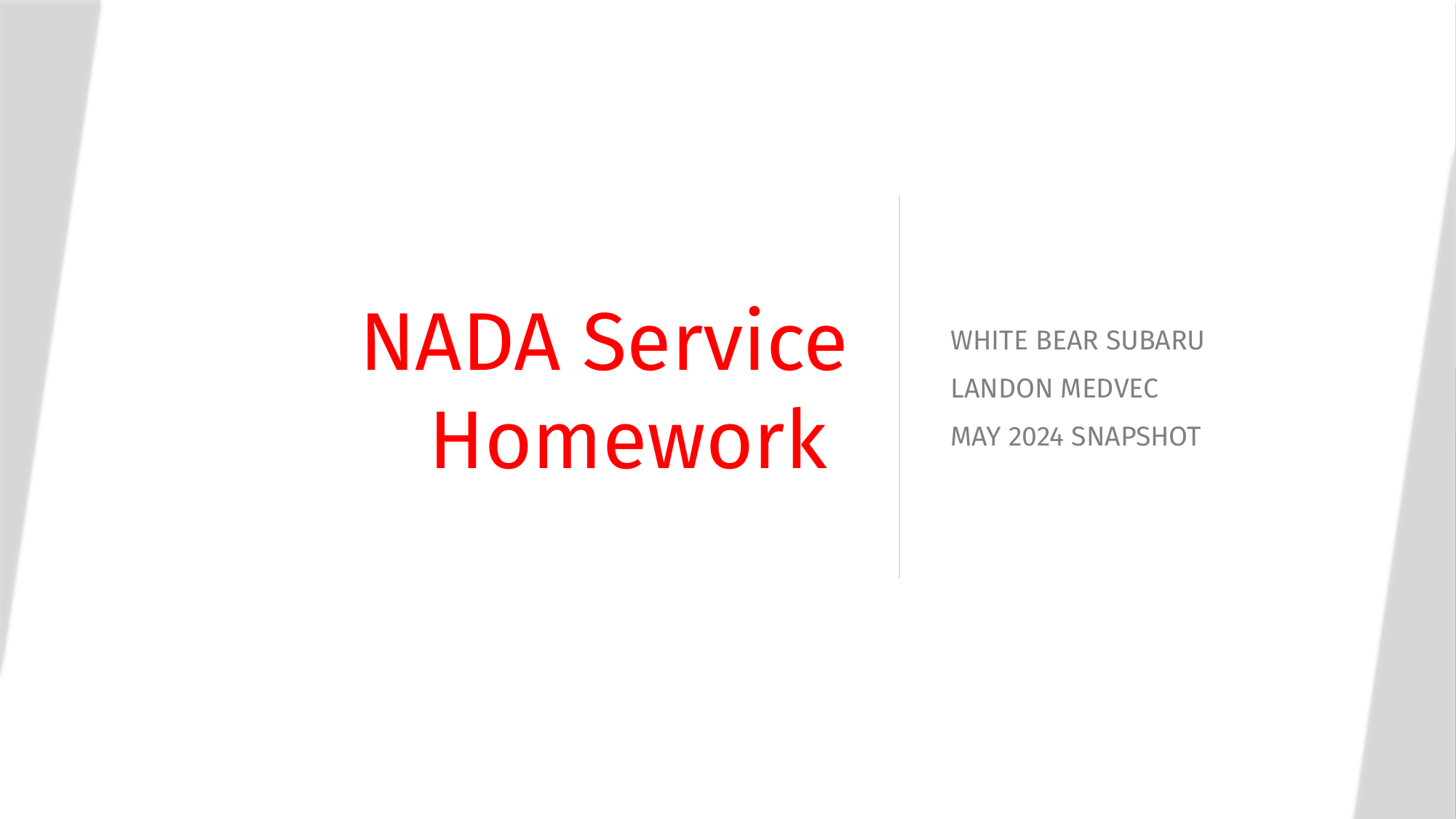

# NADA Service Homework
WHITE BEAR SUBARU
LANDON MEDVEC
MAY 2024 SNAPSHOT